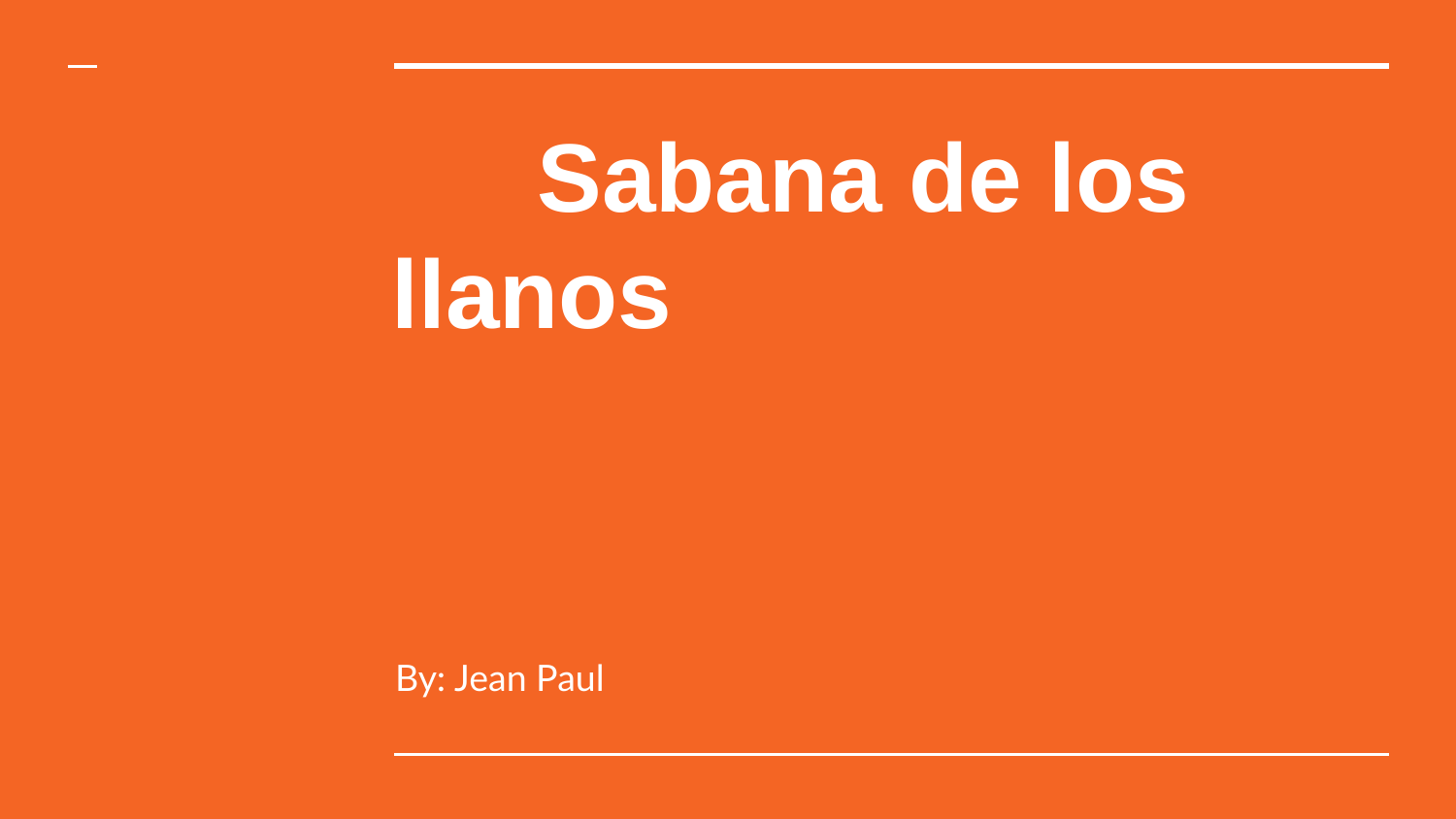

# Sabana de los llanos
By: Jean Paul